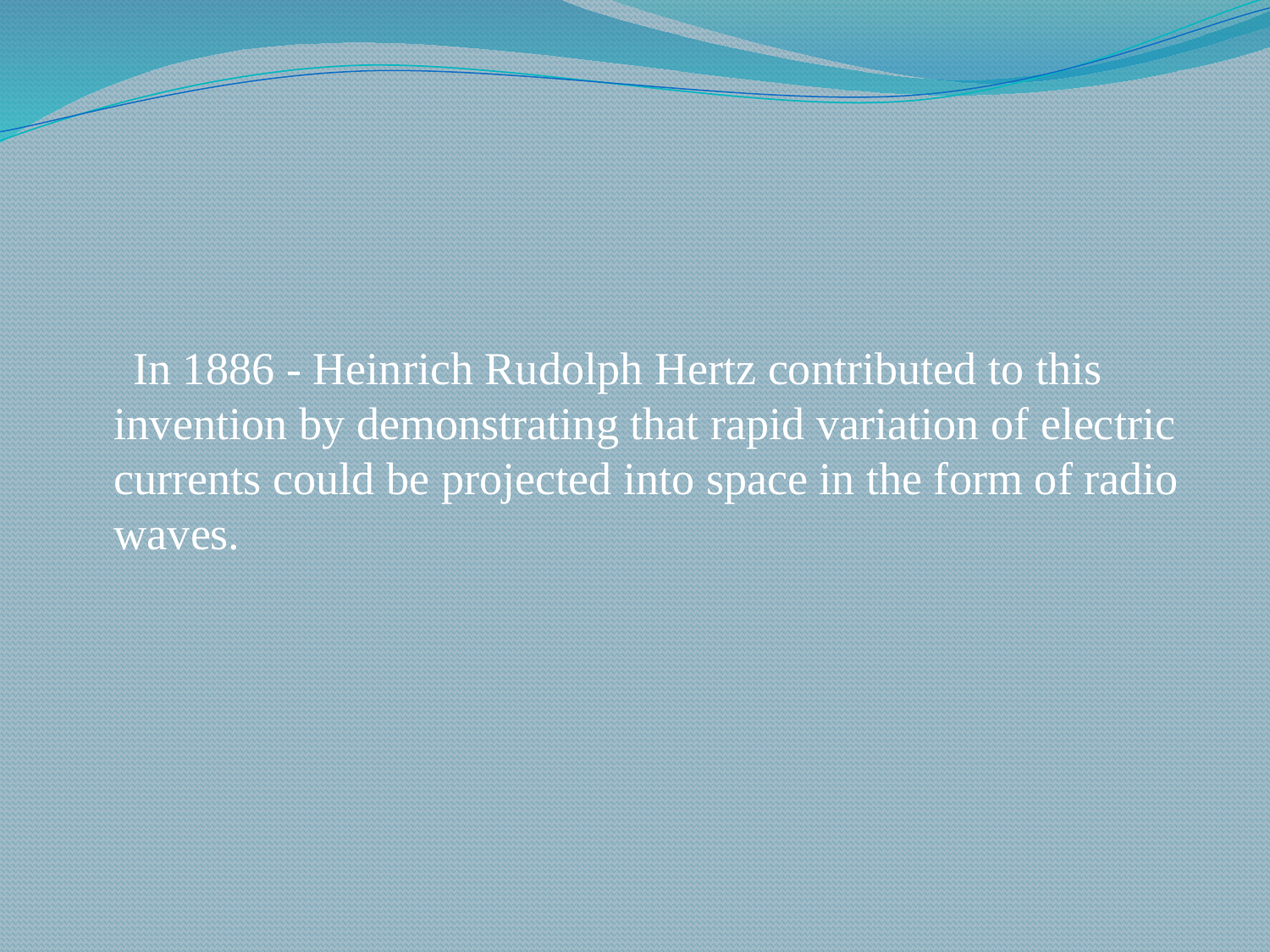

#

     In 1886 - Heinrich Rudolph Hertz contributed to this invention by demonstrating that rapid variation of electric currents could be projected into space in the form of radio waves.